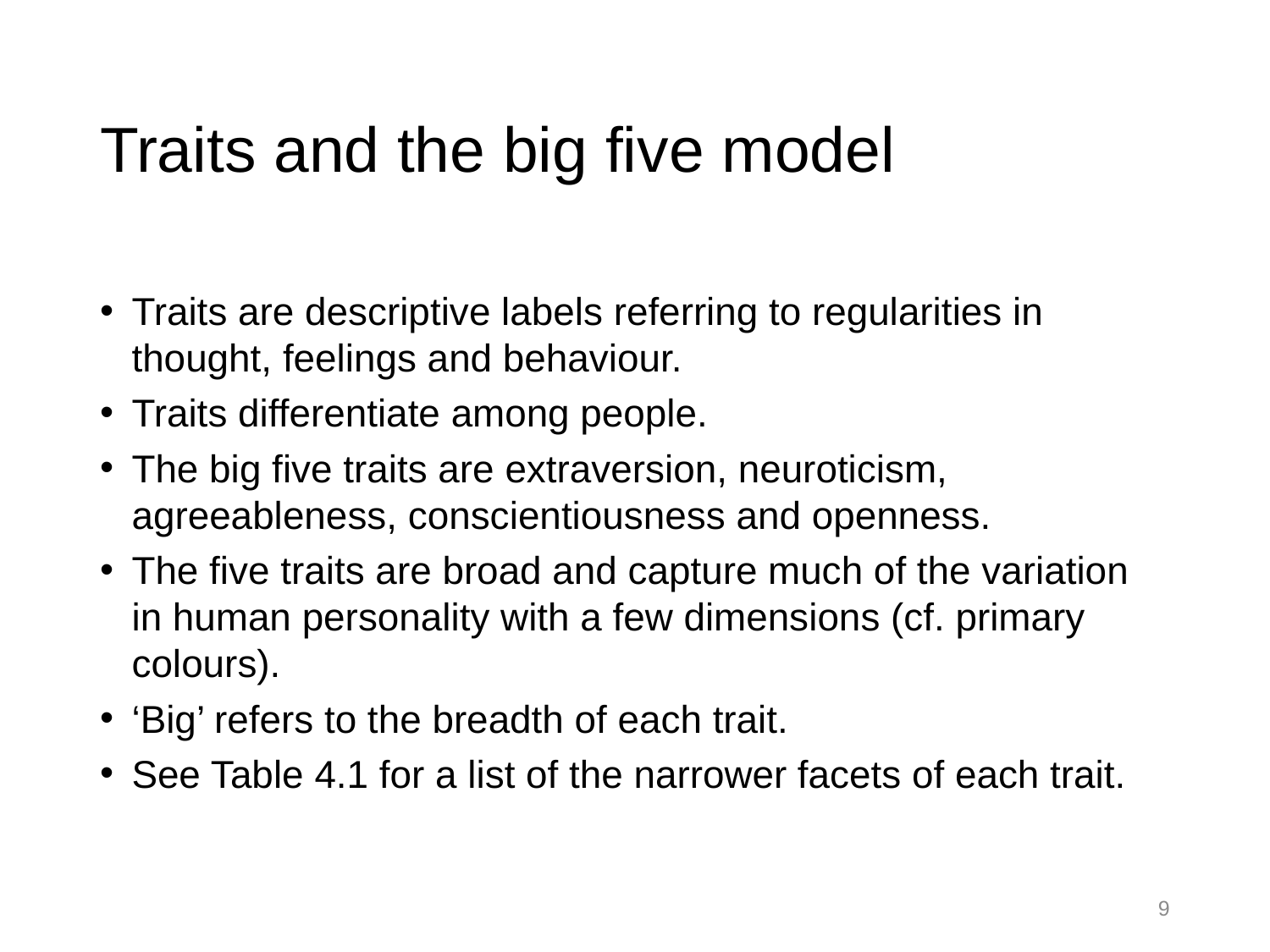

# Traits and the big five model
Traits are descriptive labels referring to regularities in thought, feelings and behaviour.
Traits differentiate among people.
The big five traits are extraversion, neuroticism, agreeableness, conscientiousness and openness.
The five traits are broad and capture much of the variation in human personality with a few dimensions (cf. primary colours).
‘Big’ refers to the breadth of each trait.
See Table 4.1 for a list of the narrower facets of each trait.
9